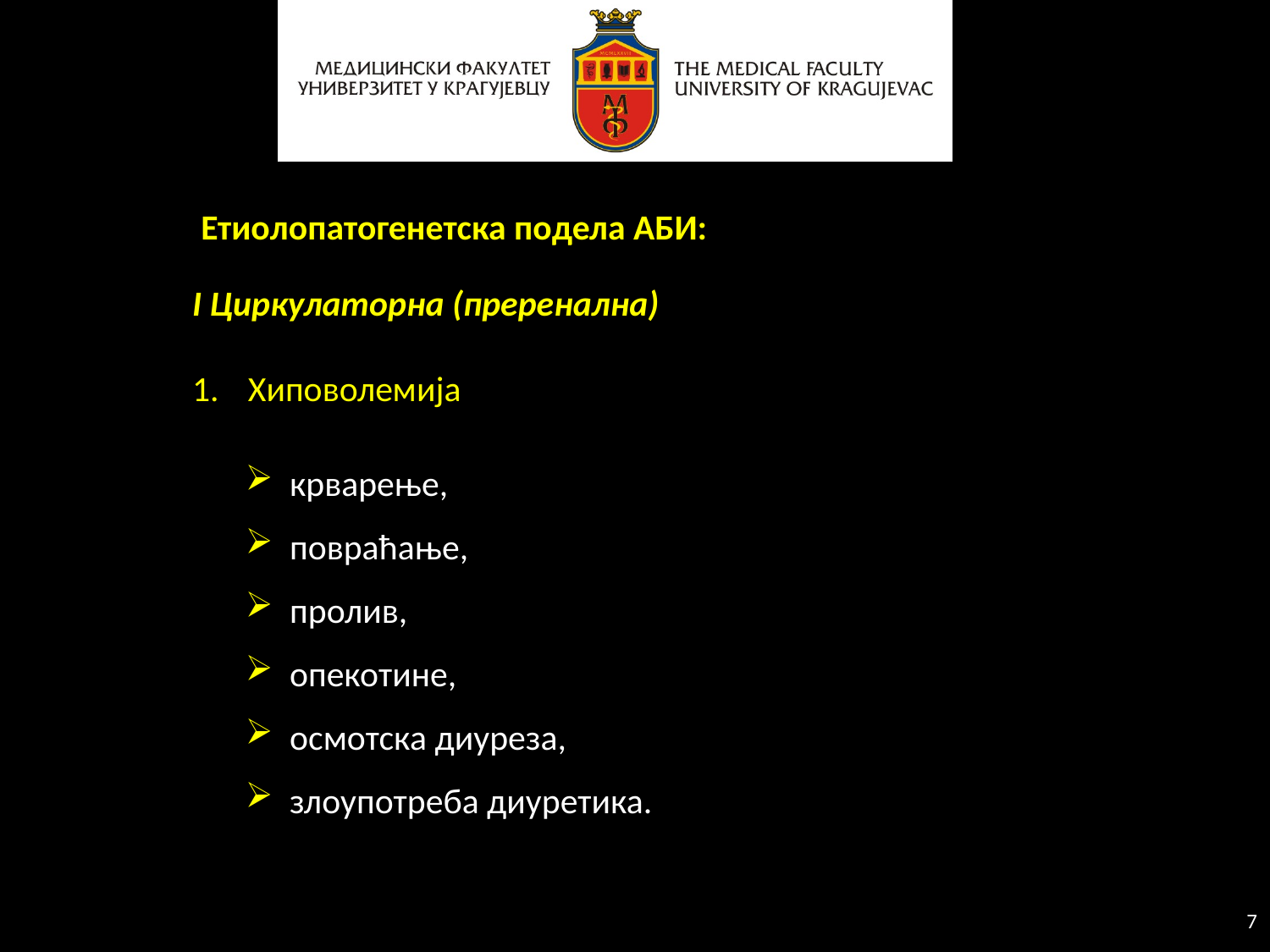

Етиолопатогенетска подела АБИ:
I Циркулаторна (преренална)
 Хиповолемија
  крварење,
  повраћање,
  пролив,
  опекотине,
  осмотска диуреза,
  злоупотреба диуретика.
7